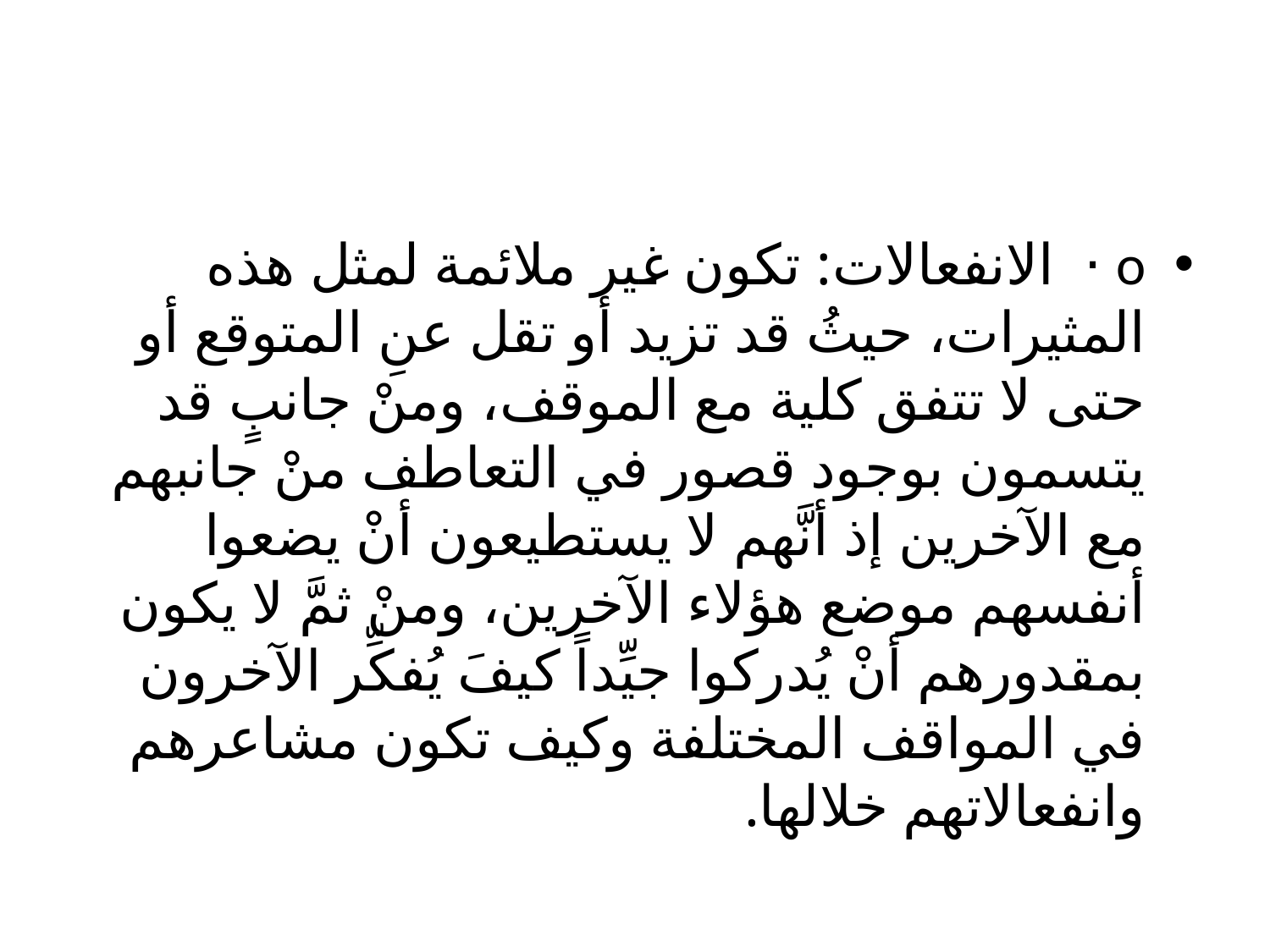

o ·  الانفعالات: تكون غير ملائمة لمثل هذه المثيرات، حيثُ قد تزيد أو تقل عنِ المتوقع أو حتى لا تتفق كلية مع الموقف، ومنْ جانبٍ قد يتسمون بوجود قصور في التعاطف منْ جانبهم مع الآخرين إذ أنَّهم لا يستطيعون أنْ يضعوا أنفسهم موضع هؤلاء الآخرين، ومنْ ثمَّ لا يكون بمقدورهم أنْ يُدركوا جيِّداً كيفَ يُفكِّر الآخرون في المواقف المختلفة وكيف تكون مشاعرهم وانفعالاتهم خلالها.